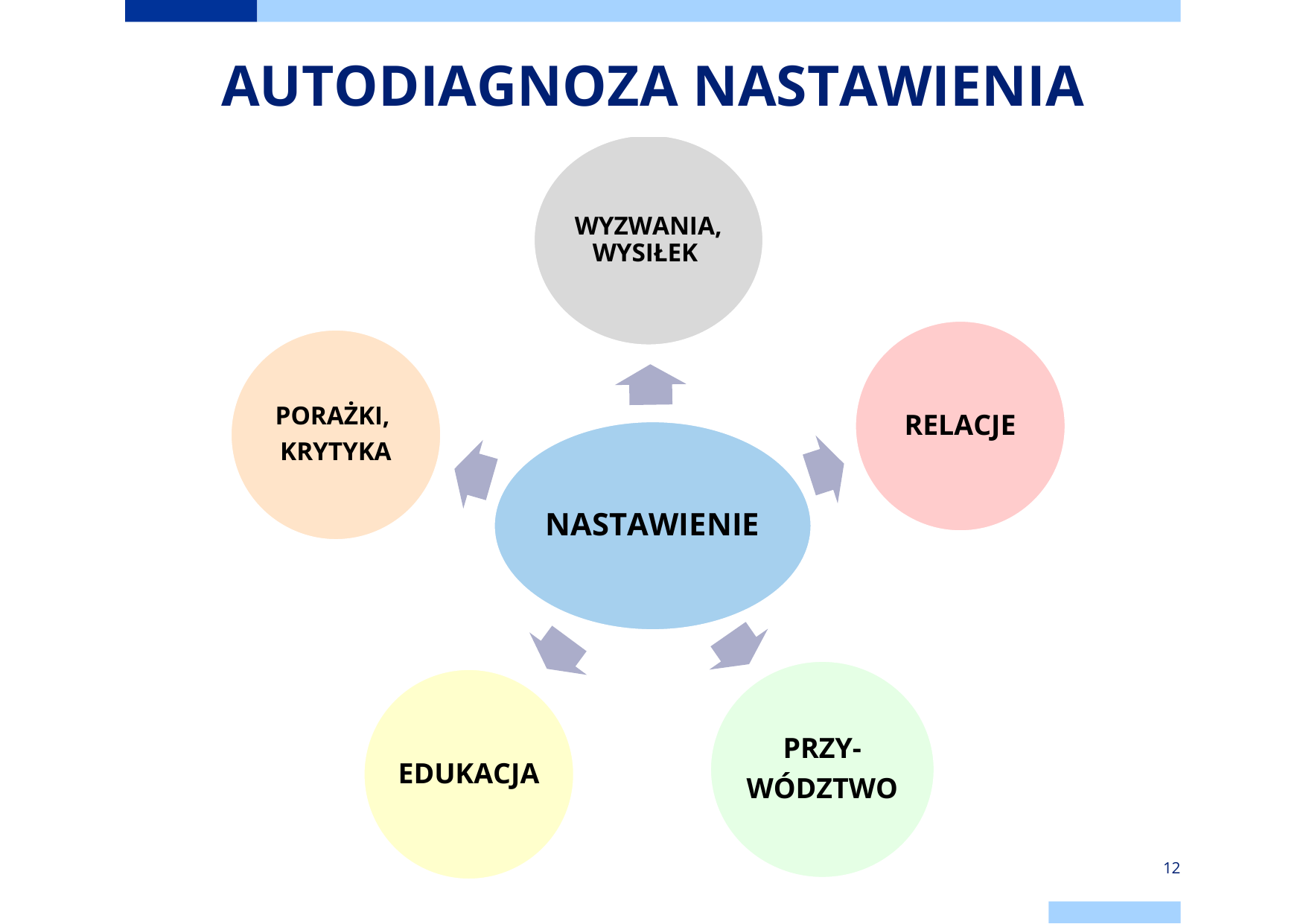

AUTODIAGNOZA NASTAWIENIA
NASTAWIENIE

WYZWANIA, WYSIŁEK

RELACJE

PRZY-
WÓDZTWO

EDUKACJA

PORAŻKI,
KRYTYKA
12